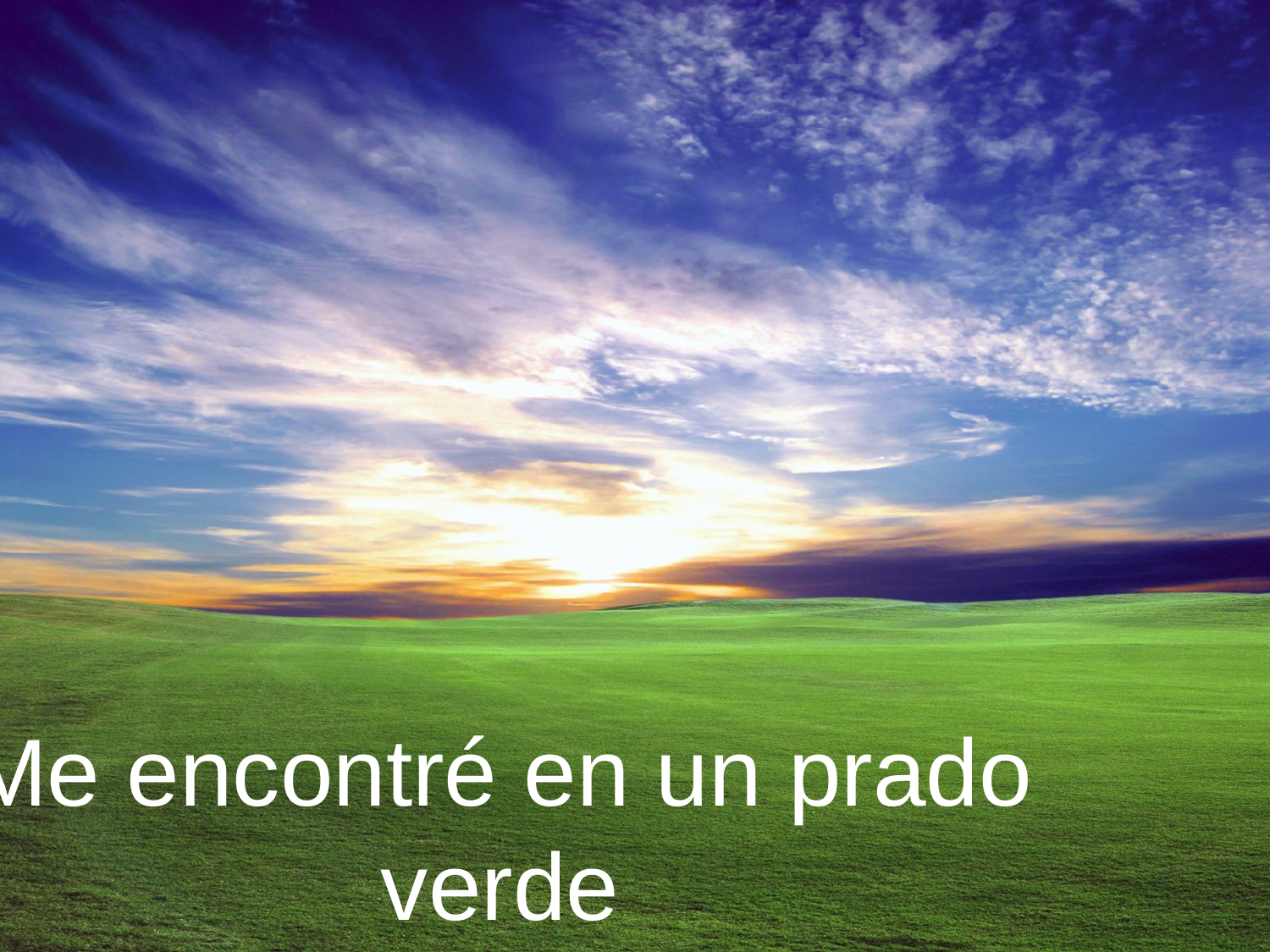

# Me encontré en un prado verde